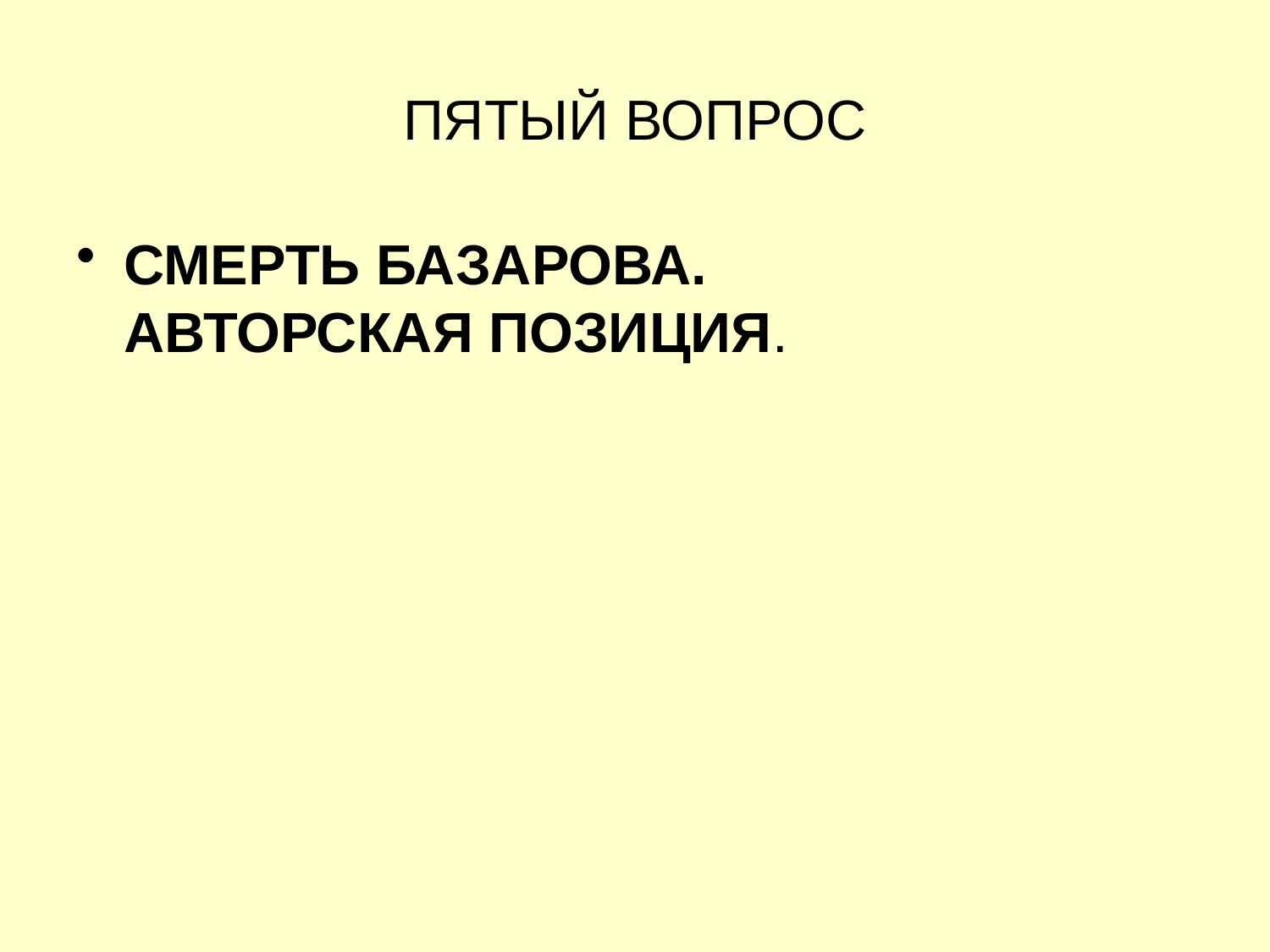

# ПЯТЫЙ ВОПРОС
СМЕРТЬ БАЗАРОВА.
АВТОРСКАЯ ПОЗИЦИЯ.